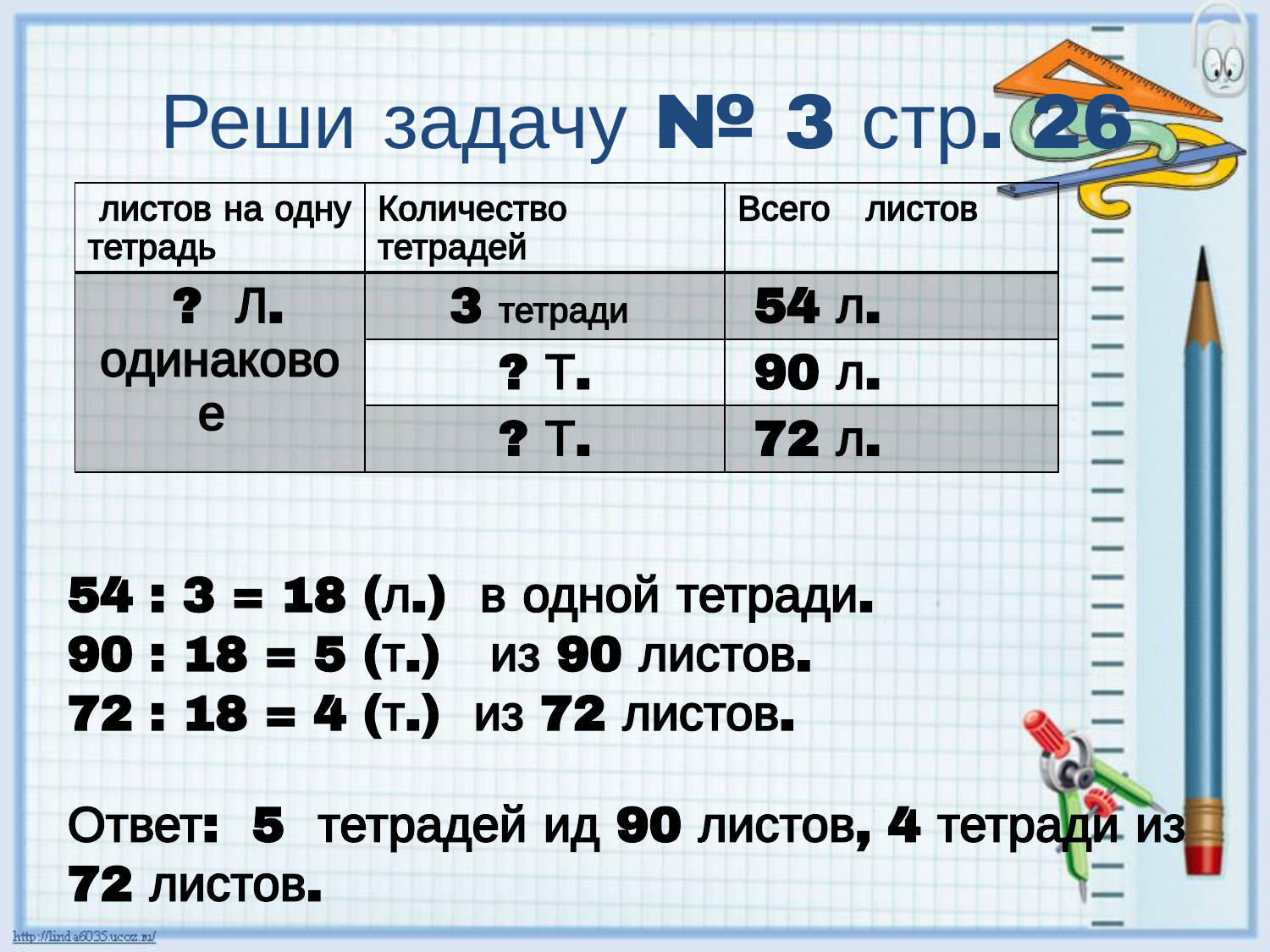

# Реши задачу № 3 стр. 26
| листов на одну тетрадь | Количество тетрадей | Всего листов |
| --- | --- | --- |
| ? Л. одинаковое | 3 тетради | 54 л. |
|  | ? Т. | 90 л. |
|  | ? Т. | 72 л. |
54 : 3 = 18 (л.)  в одной тетради.
90 : 18 = 5 (т.)   из 90 листов.
72 : 18 = 4 (т.)  из 72 листов.
Ответ:  5  тетрадей ид 90 листов, 4 тетради из 72 листов.